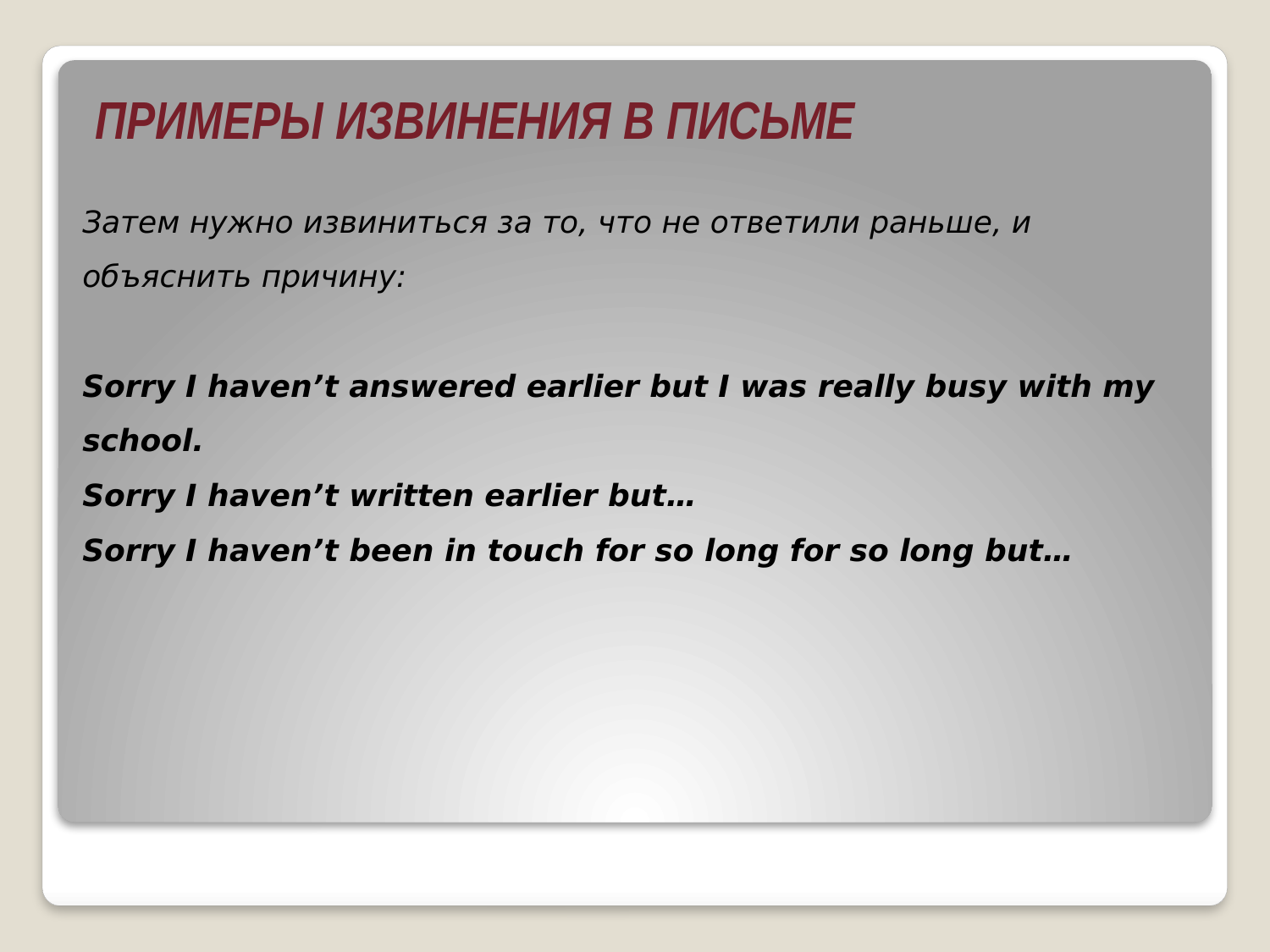

ПРИМЕРЫ ИЗВИНЕНИЯ В ПИСЬМЕ
# Затем нужно извиниться за то, что не ответили раньше, и объяснить причину: Sorry I haven’t answered earlier but I was really busy with my school. Sorry I haven’t written earlier but… Sorry I haven’t been in touch for so long for so long but…